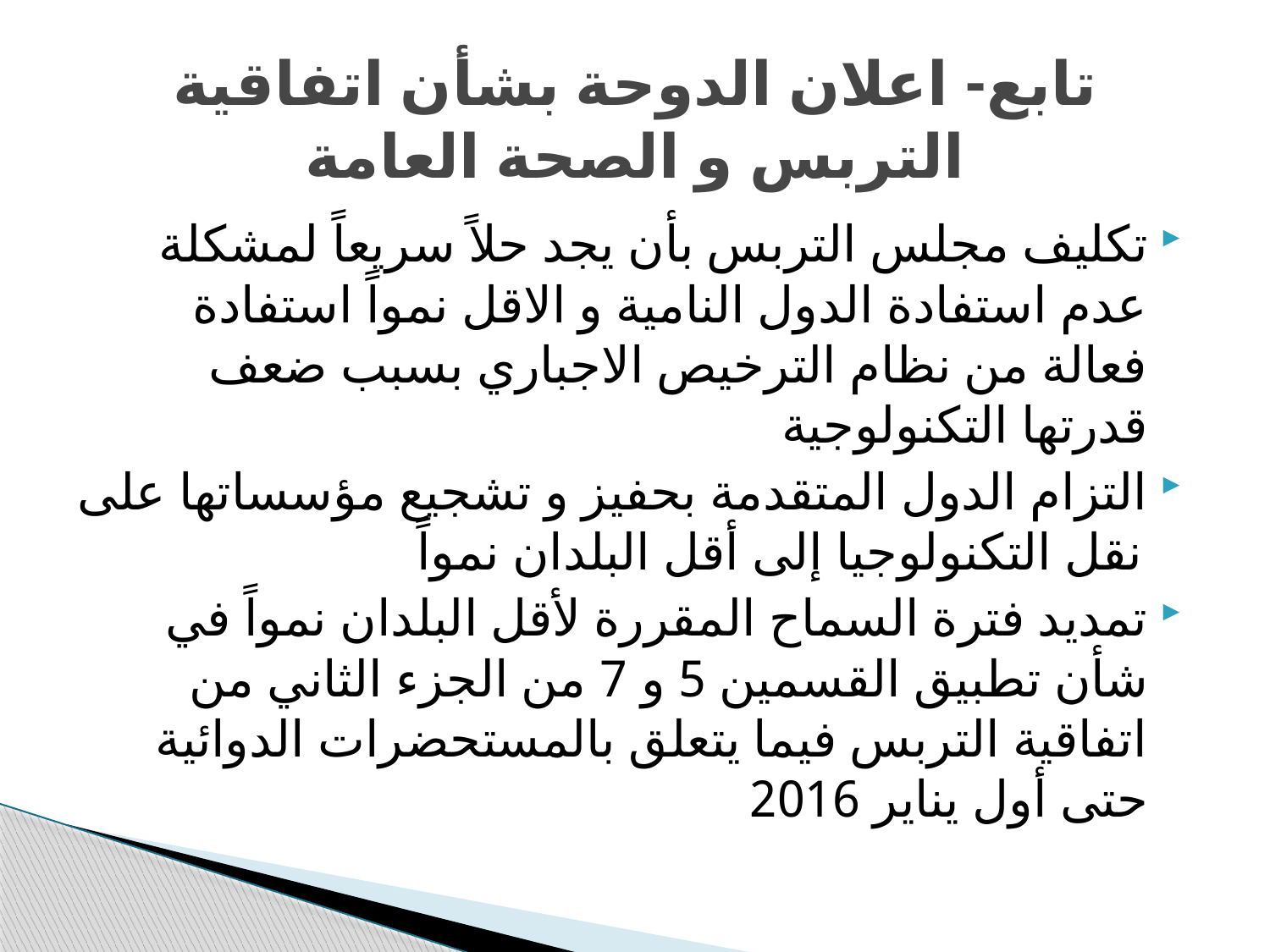

# تابع- اعلان الدوحة بشأن اتفاقية التربس و الصحة العامة
تكليف مجلس التربس بأن يجد حلاً سريعاً لمشكلة عدم استفادة الدول النامية و الاقل نمواً استفادة فعالة من نظام الترخيص الاجباري بسبب ضعف قدرتها التكنولوجية
التزام الدول المتقدمة بحفيز و تشجيع مؤسساتها على نقل التكنولوجيا إلى أقل البلدان نمواً
تمديد فترة السماح المقررة لأقل البلدان نمواً في شأن تطبيق القسمين 5 و 7 من الجزء الثاني من اتفاقية التربس فيما يتعلق بالمستحضرات الدوائية حتى أول يناير 2016